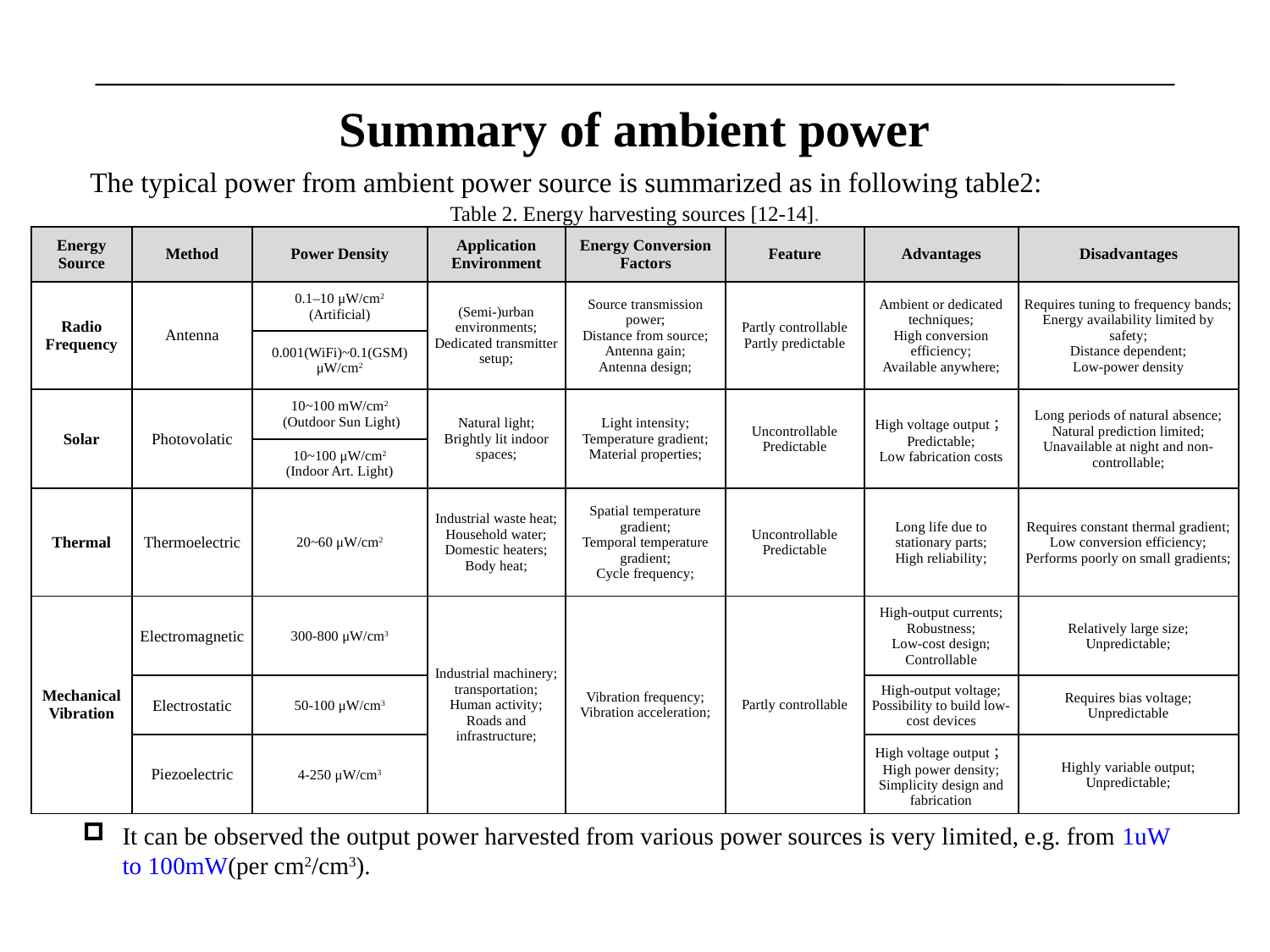

# Summary of ambient power
The typical power from ambient power source is summarized as in following table2:
Table 2. Energy harvesting sources [12-14].
| Energy Source | Method | Power Density | Application Environment | Energy Conversion Factors | Feature | Advantages | Disadvantages |
| --- | --- | --- | --- | --- | --- | --- | --- |
| Radio Frequency | Antenna | 0.1–10 μW/cm2 (Artificial) | (Semi-)urban environments; Dedicated transmitter setup; | Source transmission power; Distance from source; Antenna gain; Antenna design; | Partly controllable Partly predictable | Ambient or dedicated techniques; High conversion efficiency; Available anywhere; | Requires tuning to frequency bands; Energy availability limited by safety; Distance dependent; Low-power density |
|  |  | 0.001(WiFi)~0.1(GSM) μW/cm2 |  |  |  |  |  |
| Solar | Photovolatic | 10~100 mW/cm2 (Outdoor Sun Light) | Natural light; Brightly lit indoor spaces; | Light intensity; Temperature gradient; Material properties; | Uncontrollable Predictable | High voltage output； Predictable; Low fabrication costs | Long periods of natural absence; Natural prediction limited; Unavailable at night and non-controllable; |
|  |  | 10~100 μW/cm2 (Indoor Art. Light) |  |  |  |  |  |
| Thermal | Thermoelectric | 20~60 μW/cm2 | Industrial waste heat; Household water; Domestic heaters; Body heat; | Spatial temperature gradient; Temporal temperature gradient; Cycle frequency; | Uncontrollable Predictable | Long life due to stationary parts; High reliability; | Requires constant thermal gradient; Low conversion efficiency; Performs poorly on small gradients; |
| Mechanical Vibration | Electromagnetic | 300-800 μW/cm3 | Industrial machinery; transportation; Human activity; Roads and infrastructure; | Vibration frequency; Vibration acceleration; | Partly controllable | High-output currents; Robustness; Low-cost design; Controllable | Relatively large size; Unpredictable; |
|  | Electrostatic | 50-100 μW/cm3 |  |  |  | High-output voltage; Possibility to build low-cost devices | Requires bias voltage; Unpredictable |
|  | Piezoelectric | 4-250 μW/cm3 |  |  |  | High voltage output； High power density; Simplicity design and fabrication | Highly variable output; Unpredictable; |
It can be observed the output power harvested from various power sources is very limited, e.g. from 1uW to 100mW(per cm2/cm3).